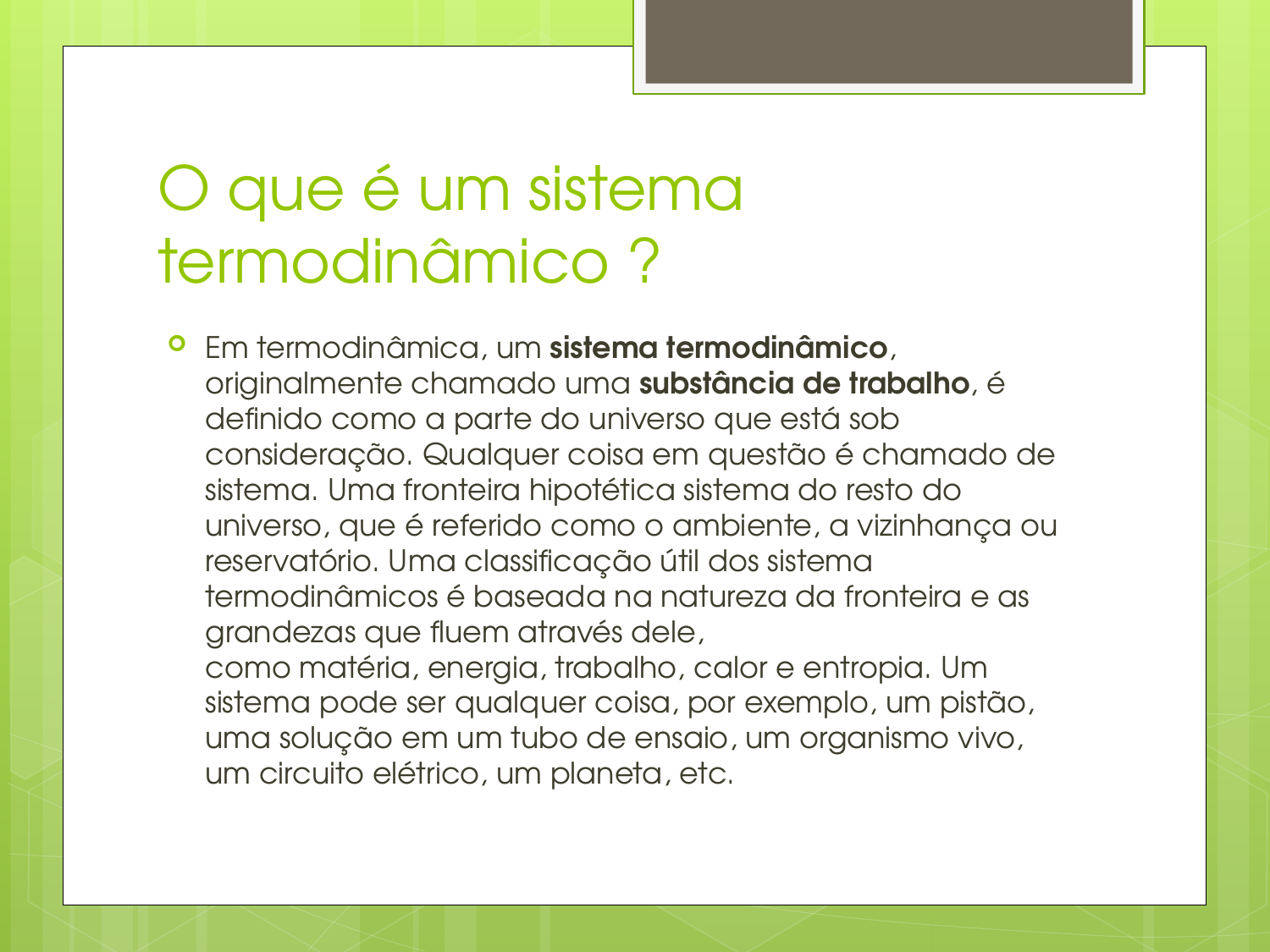

# O que é um sistema termodinâmico ?
Em termodinâmica, um sistema termodinâmico, originalmente chamado uma substância de trabalho, é definido como a parte do universo que está sob consideração. Qualquer coisa em questão é chamado de sistema. Uma fronteira hipotética sistema do resto do universo, que é referido como o ambiente, a vizinhança ou reservatório. Uma classificação útil dos sistema termodinâmicos é baseada na natureza da fronteira e as grandezas que fluem através dele, como matéria, energia, trabalho, calor e entropia. Um sistema pode ser qualquer coisa, por exemplo, um pistão, uma solução em um tubo de ensaio, um organismo vivo, um circuito elétrico, um planeta, etc.